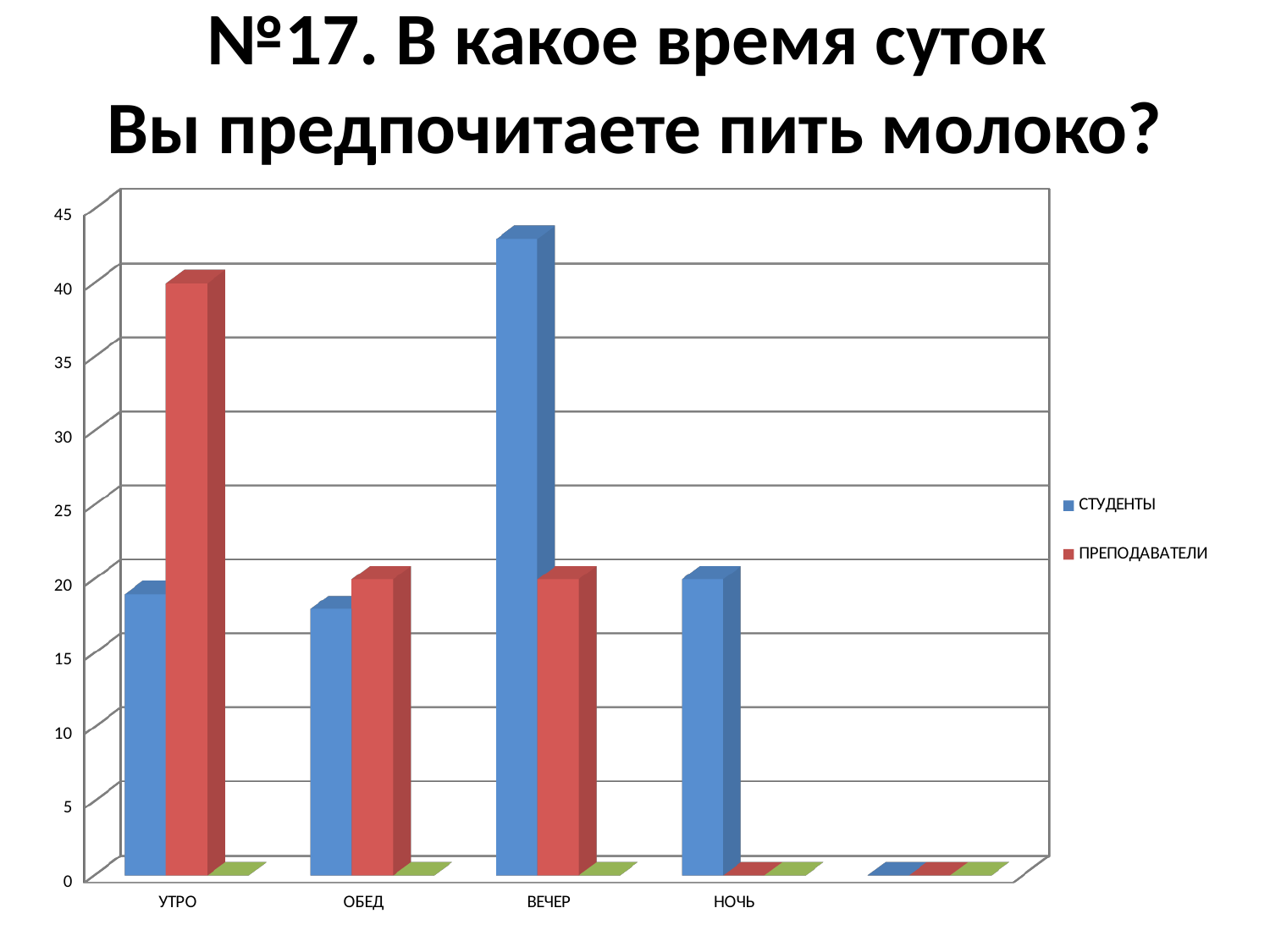

# №17. В какое время суток Вы предпочитаете пить молоко?

[unsupported chart]